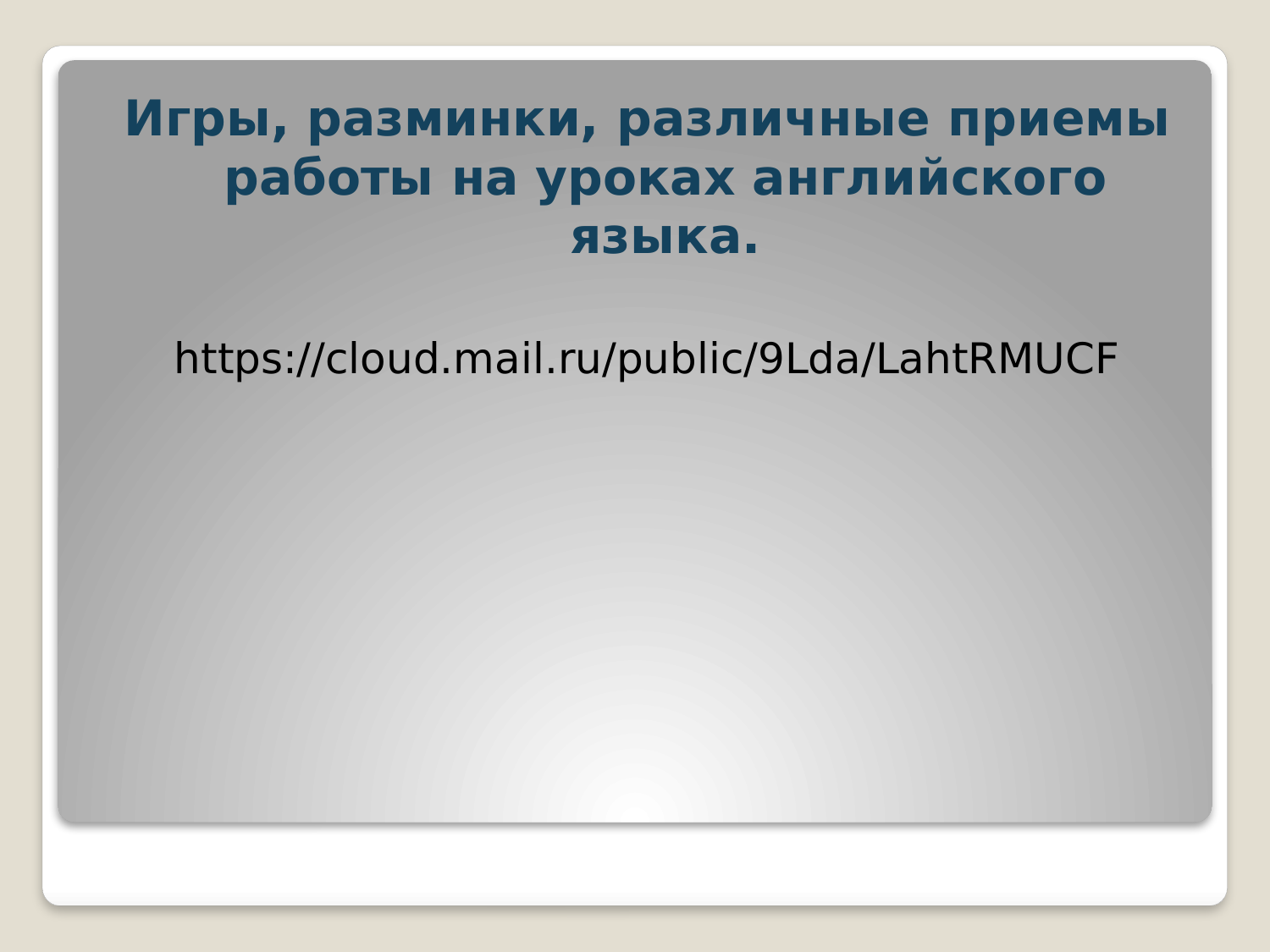

Игры, разминки, различные приемы работы на уроках английского языка.

https://cloud.mail.ru/public/9Lda/LahtRMUCF